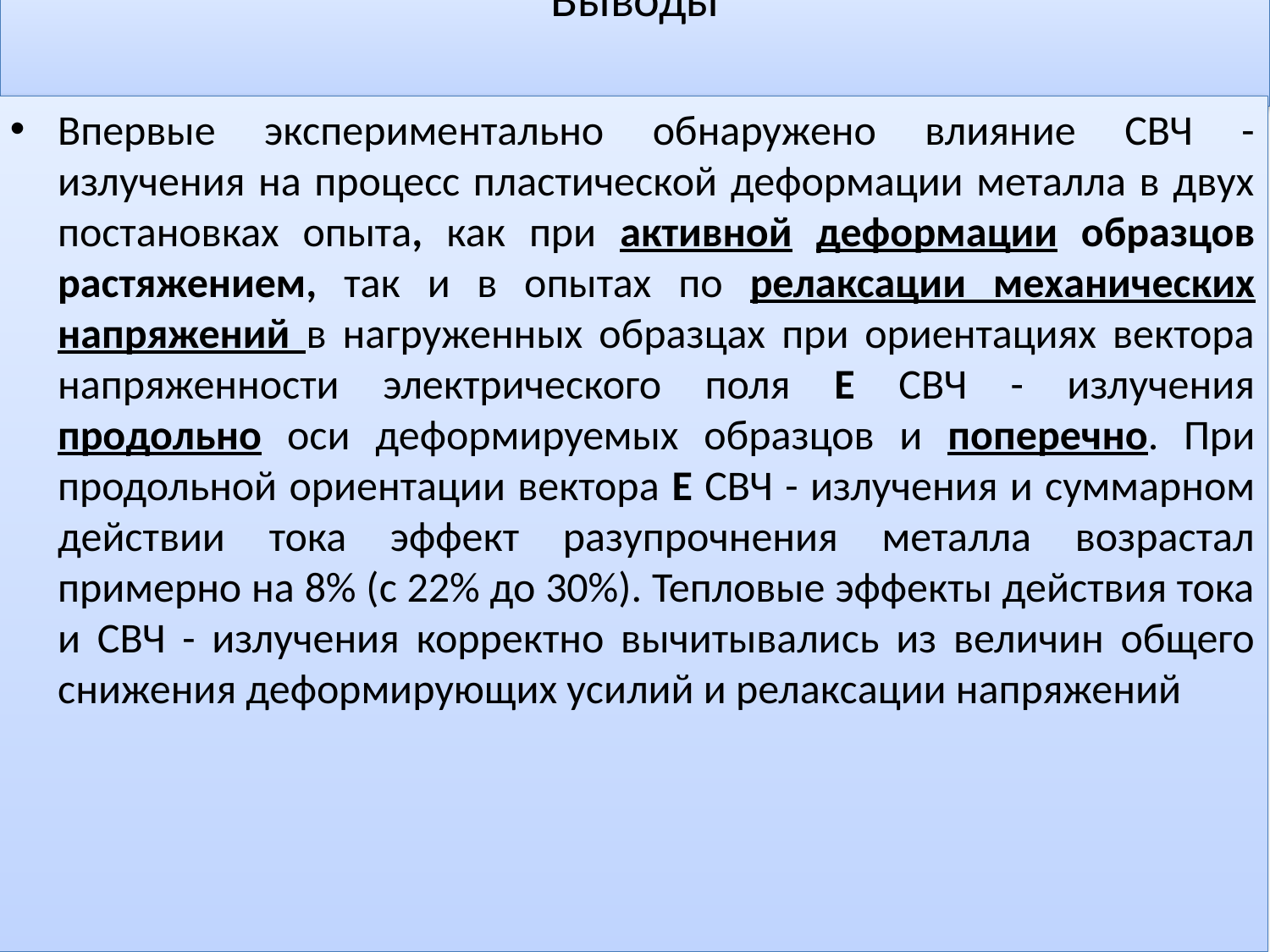

# Выводы
Впервые экспериментально обнаружено влияние СВЧ - излучения на процесс пластической деформации металла в двух постановках опыта, как при активной деформации образцов растяжением, так и в опытах по релаксации механических напряжений в нагруженных образцах при ориентациях вектора напряженности электрического поля E СВЧ - излучения продольно оси деформируемых образцов и поперечно. При продольной ориентации вектора E СВЧ - излучения и суммарном действии тока эффект разупрочнения металла возрастал примерно на 8% (с 22% до 30%). Тепловые эффекты действия тока и СВЧ - излучения корректно вычитывались из величин общего снижения деформирующих усилий и релаксации напряжений